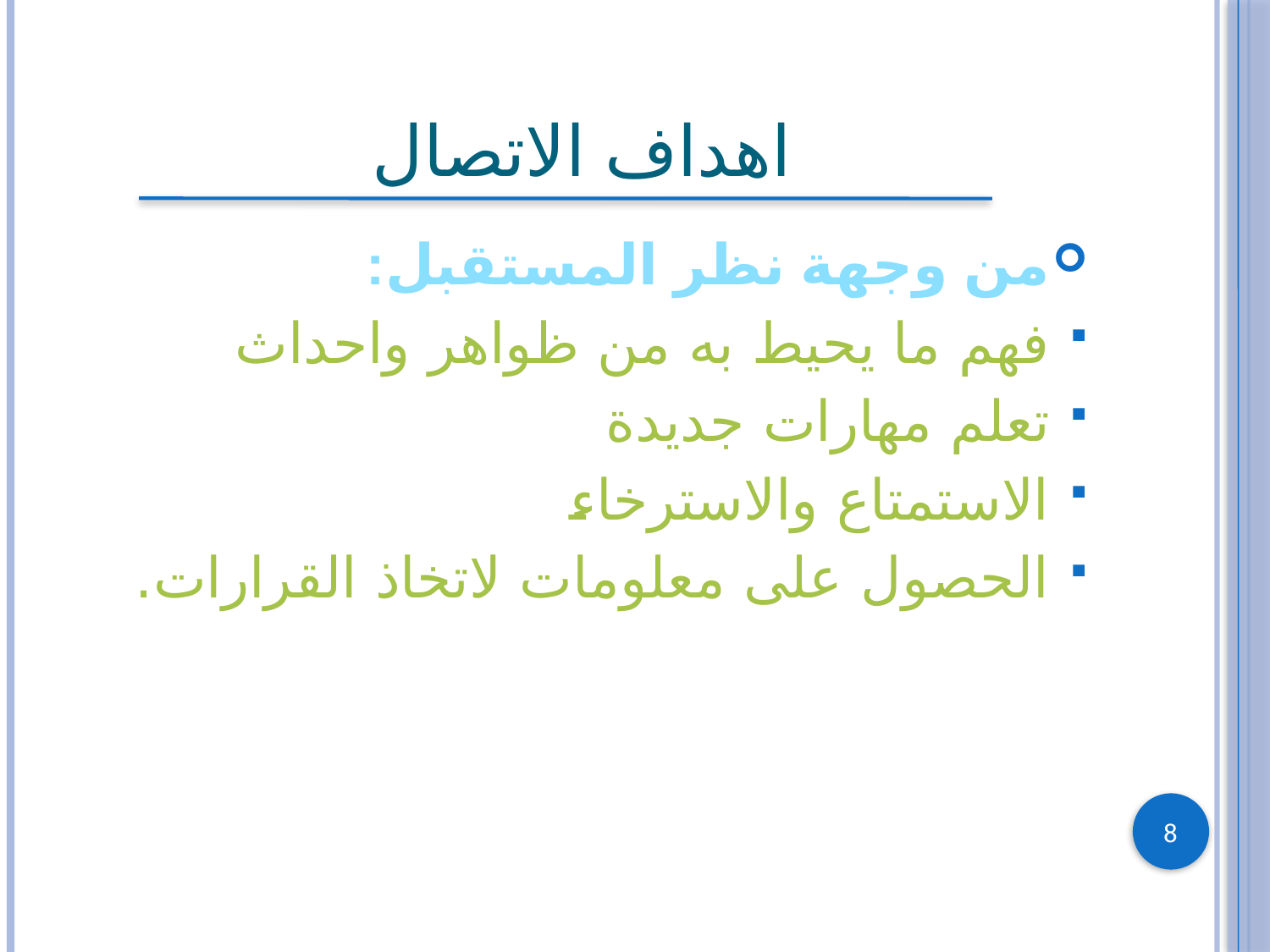

# اهداف الاتصال
من وجهة نظر المستقبل:
فهم ما يحيط به من ظواهر واحداث
تعلم مهارات جديدة
الاستمتاع والاسترخاء
الحصول على معلومات لاتخاذ القرارات.
8